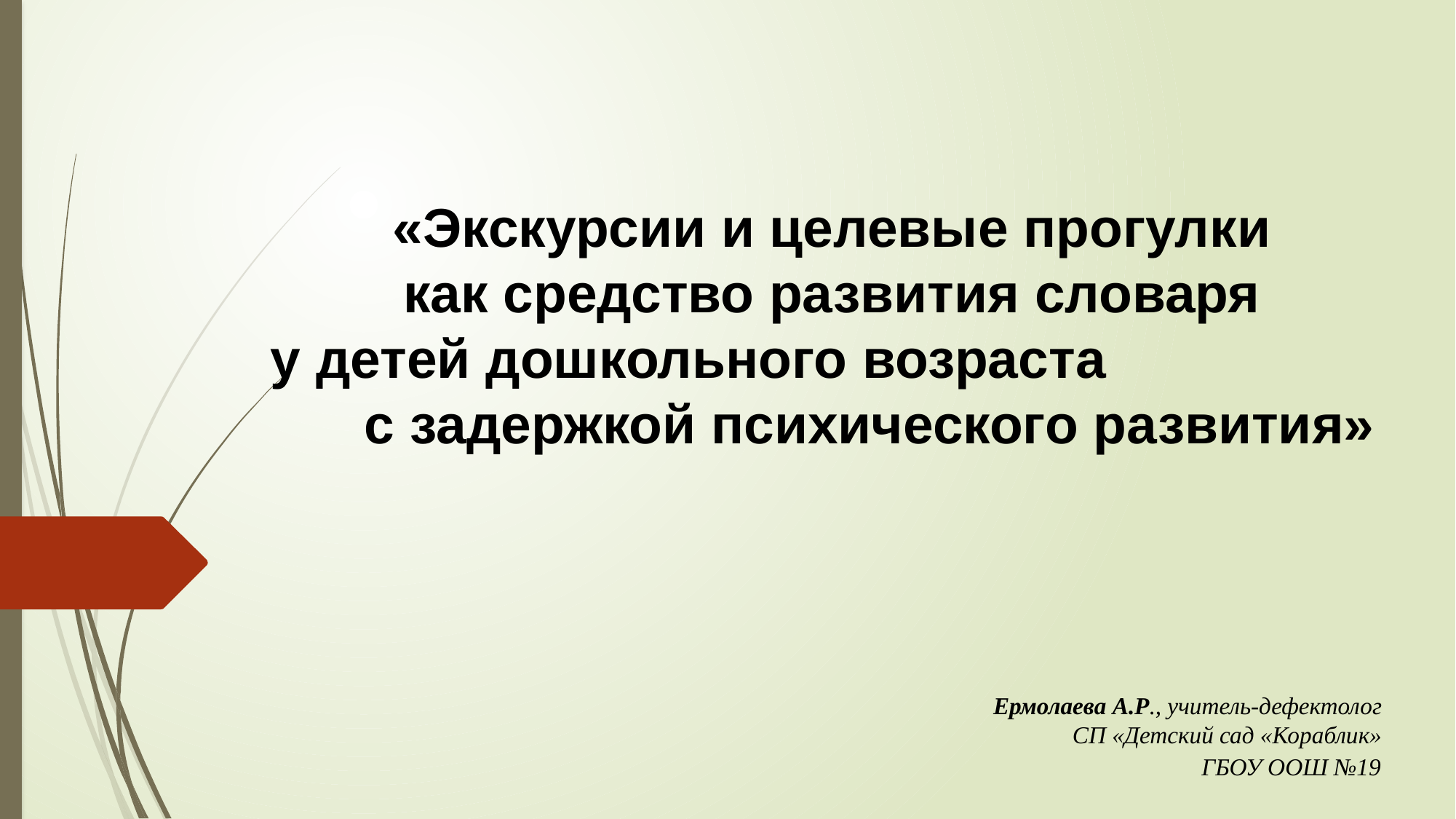

«Экскурсии и целевые прогулки
как средство развития словаря
у детей дошкольного возраста                          с задержкой психического развития»
Ермолаева А.Р., учитель-дефектолог
СП «Детский сад «Кораблик»
ГБОУ ООШ №19